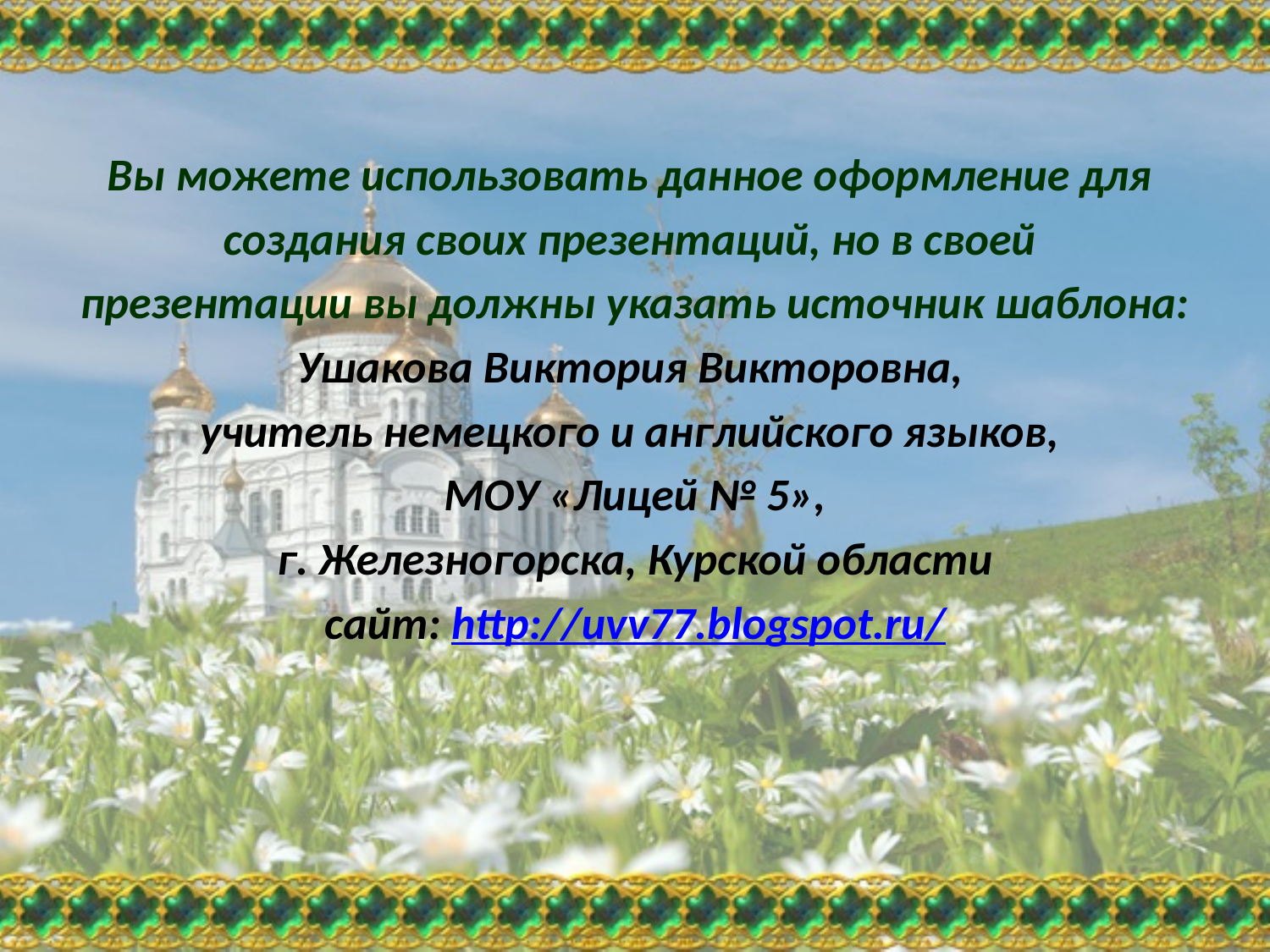

Вы можете использовать данное оформление для
создания своих презентаций, но в своей
презентации вы должны указать источник шаблона:
Ушакова Виктория Викторовна,
учитель немецкого и английского языков,
МОУ «Лицей № 5»,
г. Железногорска, Курской области
cайт: http://uvv77.blogspot.ru/